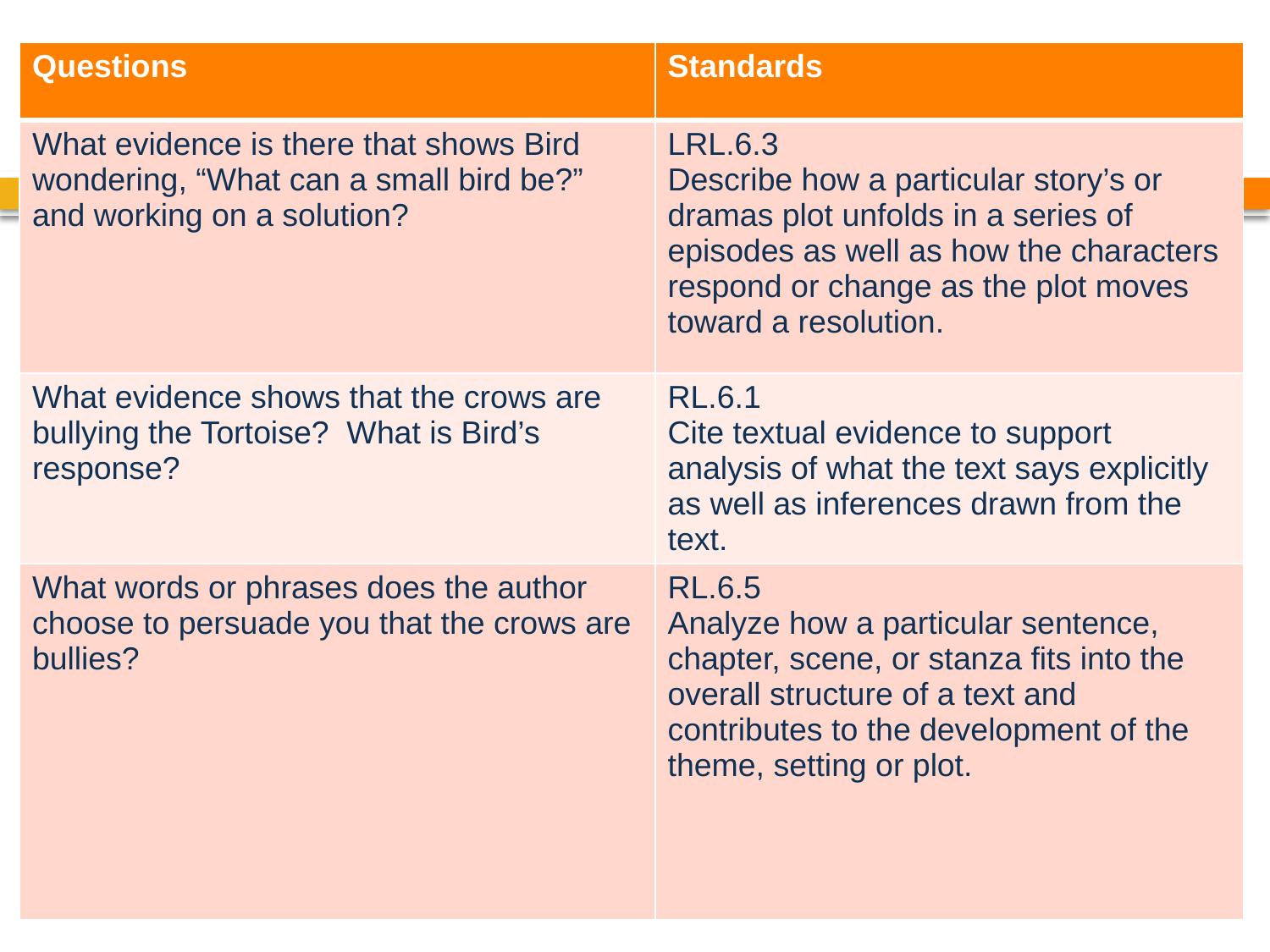

#
| Questions | Standards |
| --- | --- |
| What evidence is there that shows Bird wondering, “What can a small bird be?” and working on a solution? | LRL.6.3 Describe how a particular story’s or dramas plot unfolds in a series of episodes as well as how the characters respond or change as the plot moves toward a resolution. |
| What evidence shows that the crows are bullying the Tortoise? What is Bird’s response? | RL.6.1 Cite textual evidence to support analysis of what the text says explicitly as well as inferences drawn from the text. |
| What words or phrases does the author choose to persuade you that the crows are bullies? | RL.6.5 Analyze how a particular sentence, chapter, scene, or stanza fits into the overall structure of a text and contributes to the development of the theme, setting or plot. |